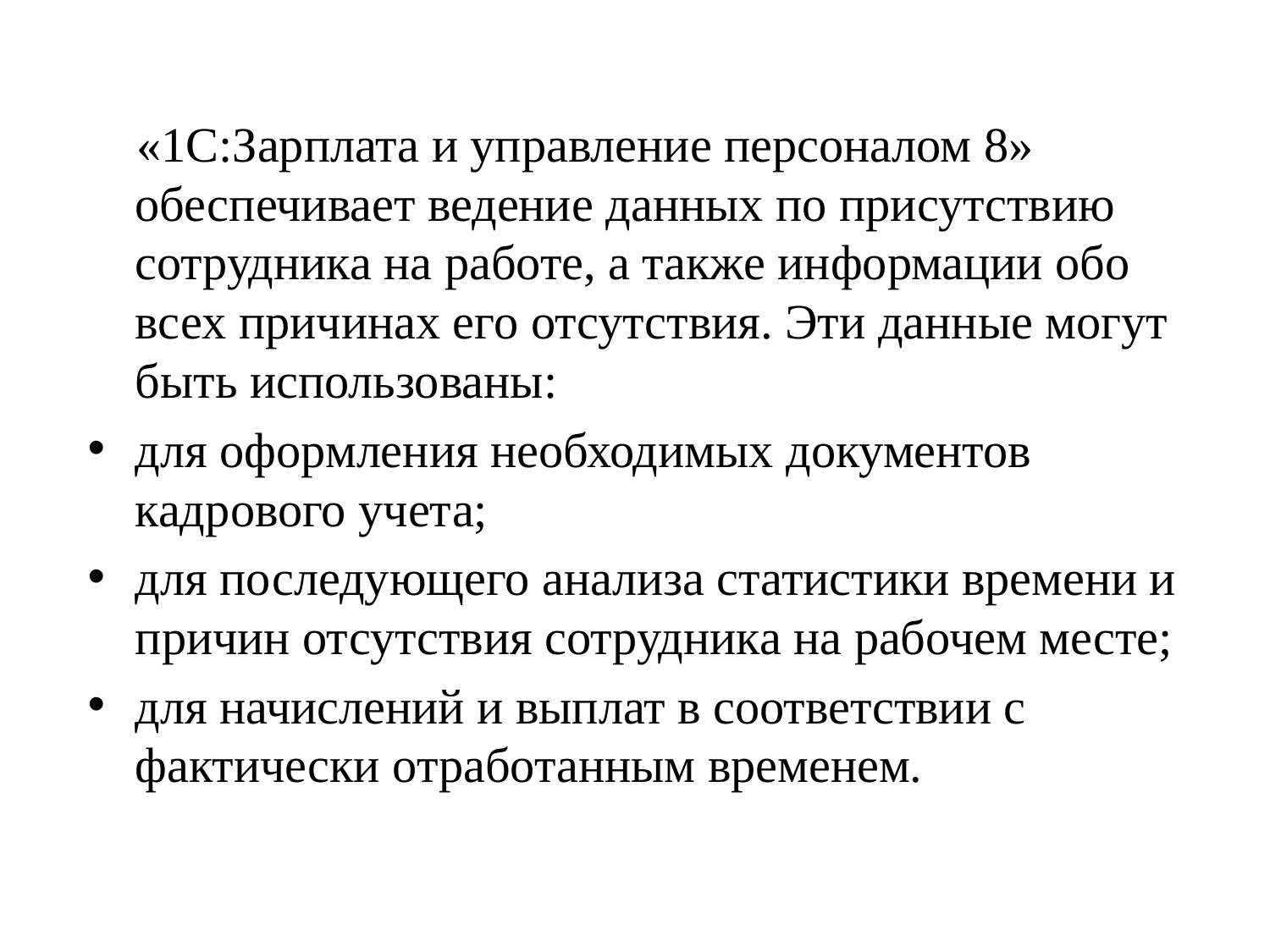

«1С:Зарплата и управление персоналом 8» обеспечивает ведение данных по присутствию сотрудника на работе, а также информации обо всех причинах его отсутствия. Эти данные могут быть использованы:
для оформления необходимых документов кадрового учета;
для последующего анализа статистики времени и причин отсутствия сотрудника на рабочем месте;
для начислений и выплат в соответствии с фактически отработанным временем.